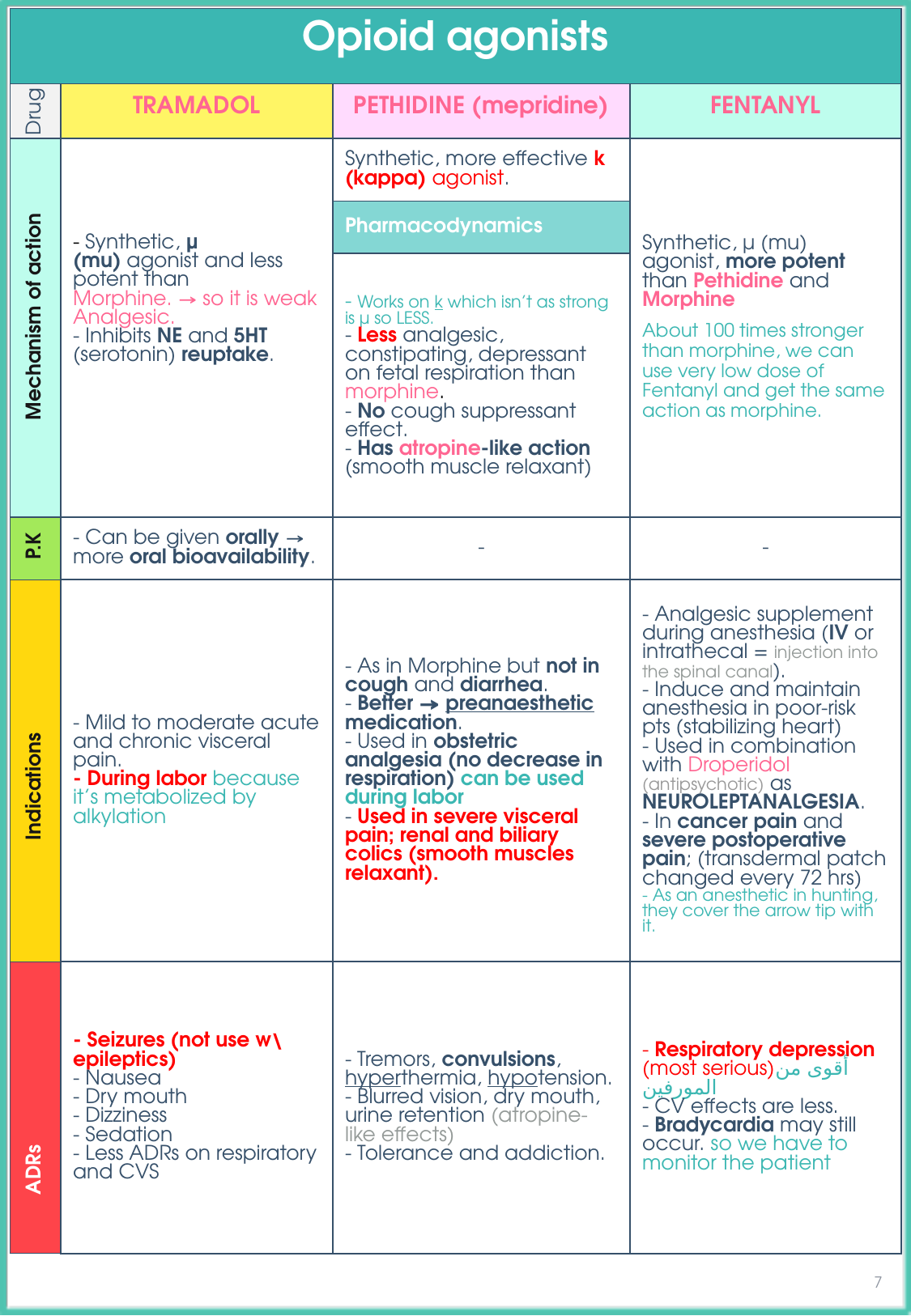

| Opioid agonists |  |  |  |
| --- | --- | --- | --- |
|  | TRAMADOL | PETHIDINE (mepridine) | FENTANYL |
|  | - Synthetic, μ (mu) agonist and less potent than Morphine. → so it is weak Analgesic. - Inhibits NE and 5HT (serotonin) reuptake. | Synthetic, more effective k (kappa) agonist. | Synthetic, μ (mu) agonist, more potent than Pethidine and Morphine About 100 times stronger than morphine, we can use very low dose of Fentanyl and get the same action as morphine. |
|  |  | Pharmacodynamics |  |
|  |  | - Works on k which isn’t as strong is μ so LESS. - Less analgesic, constipating, depressant on fetal respiration than morphine. - No cough suppressant effect. - Has atropine-like action (smooth muscle relaxant) |  |
|  | - Can be given orally → more oral bioavailability. | - | - |
|  | - Mild to moderate acute and chronic visceral pain. - During labor because it’s metabolized by alkylation | - As in Morphine but not in cough and diarrhea. - Better → preanaesthetic medication. - Used in obstetric analgesia (no decrease in respiration) can be used during labor - Used in severe visceral pain; renal and biliary colics (smooth muscles relaxant). | - Analgesic supplement during anesthesia (IV or intrathecal = injection into the spinal canal). - Induce and maintain anesthesia in poor-risk pts (stabilizing heart) - Used in combination with Droperidol (antipsychotic) as NEUROLEPTANALGESIA. - In cancer pain and severe postoperative pain; (transdermal patch changed every 72 hrs) - As an anesthetic in hunting, they cover the arrow tip with it. |
|  | - Seizures (not use w\ epileptics) - Nausea - Dry mouth - Dizziness - Sedation - Less ADRs on respiratory and CVS | - Tremors, convulsions, hyperthermia, hypotension. - Blurred vision, dry mouth, urine retention (atropine-like effects) - Tolerance and addiction. | - Respiratory depression (most serious)أقوى من المورفين - CV effects are less. - Bradycardia may still occur. so we have to monitor the patient |
Drug
Mechanism of action
P.K
Indications

ADRs
7